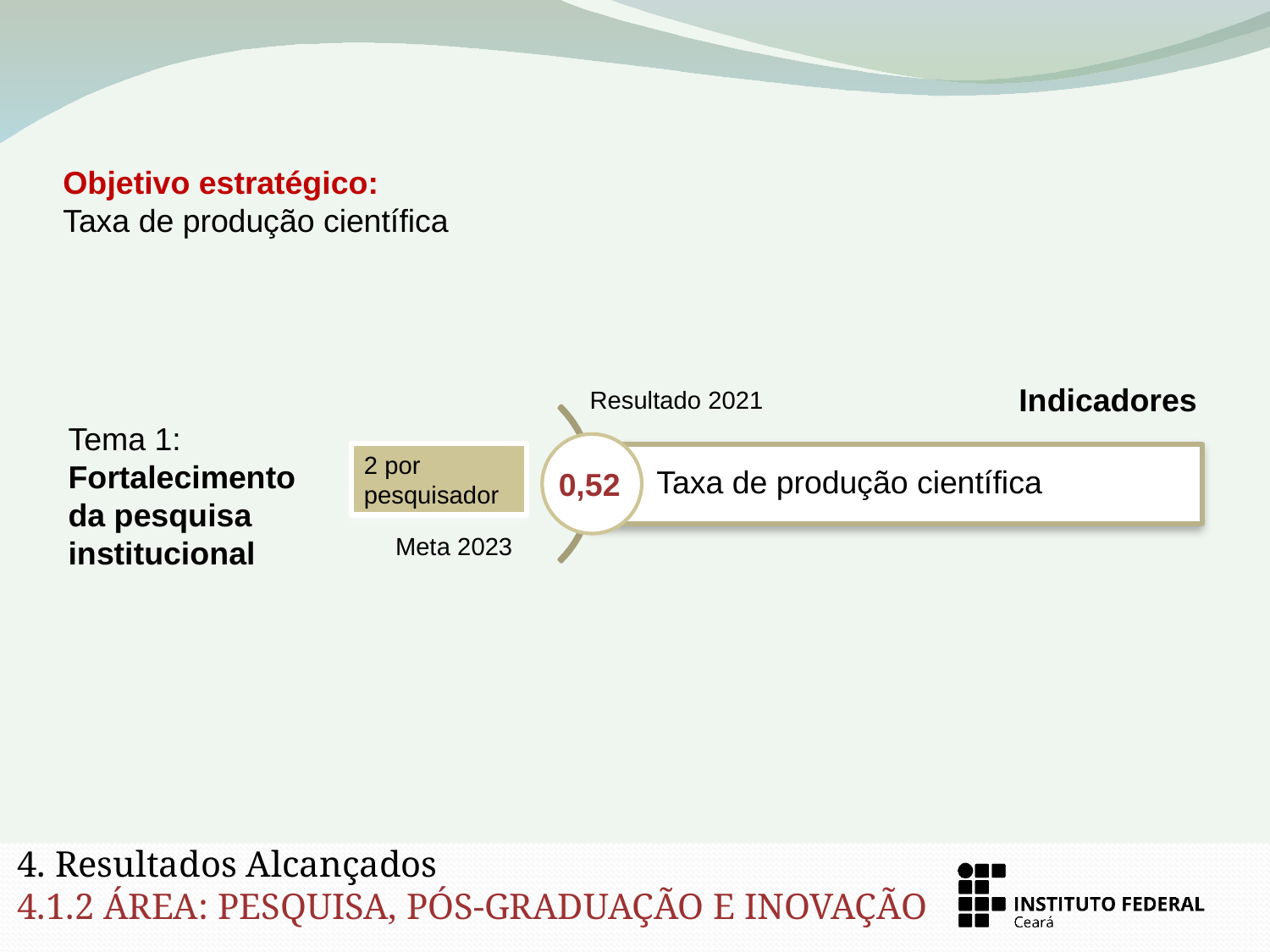

Objetivo estratégico:
Taxa de produção científica

Indicadores
Resultado 2021
Taxa de produção científica
Tema 1: Fortalecimento da pesquisa institucional
2 por pesquisador
0,52
Meta 2023
4. Resultados Alcançados
4.1.2 ÁREA: PESQUISA, PÓS-GRADUAÇÃO E INOVAÇÃO